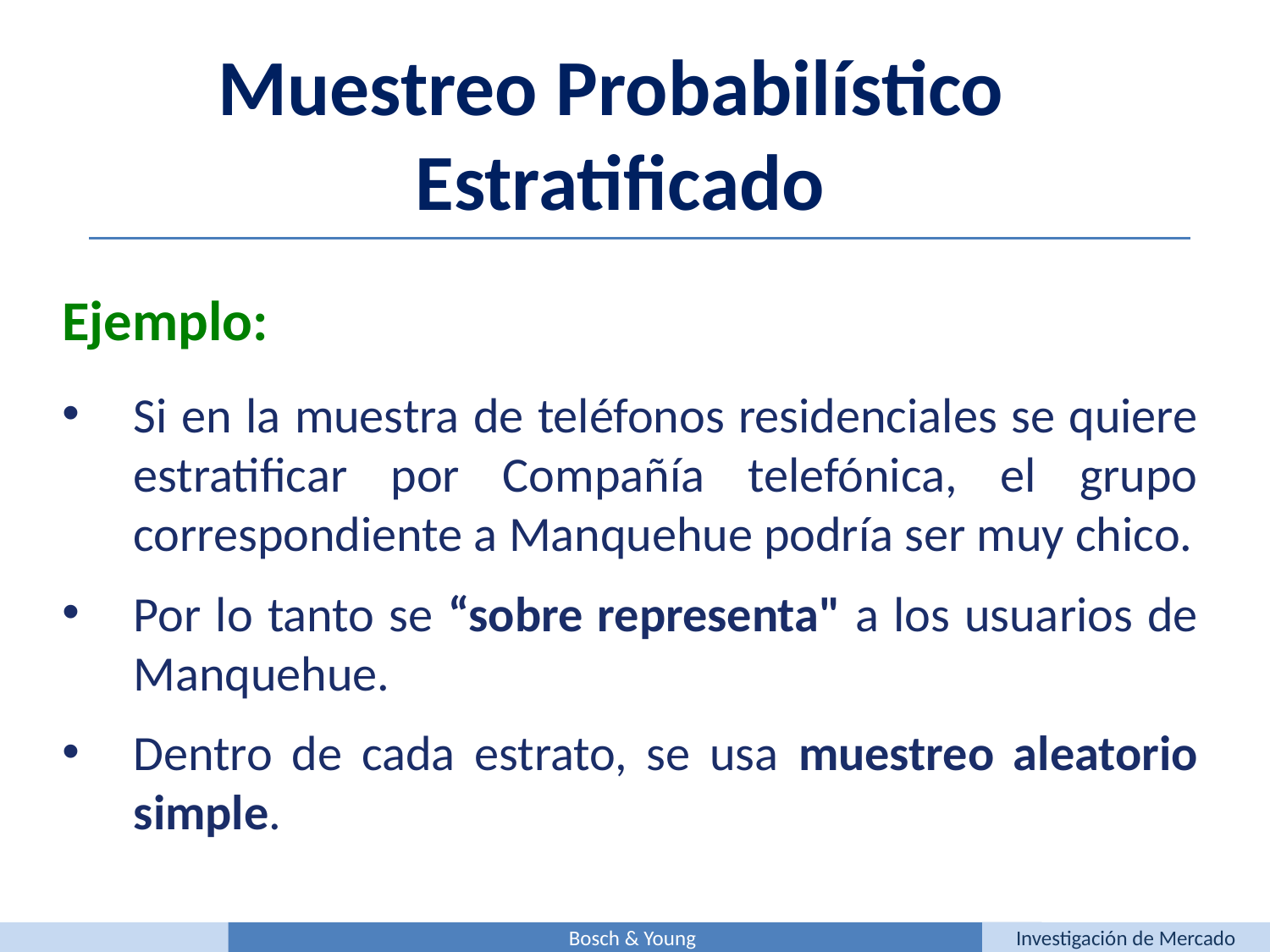

Muestreo Probabilístico
Estratificado
Ejemplo:
Si en la muestra de teléfonos residenciales se quiere estratificar por Compañía telefónica, el grupo correspondiente a Manquehue podría ser muy chico.

Por lo tanto se “sobre representa" a los usuarios de Manquehue.

Dentro de cada estrato, se usa muestreo aleatorio simple.

Bosch & Young
Investigación de Mercado